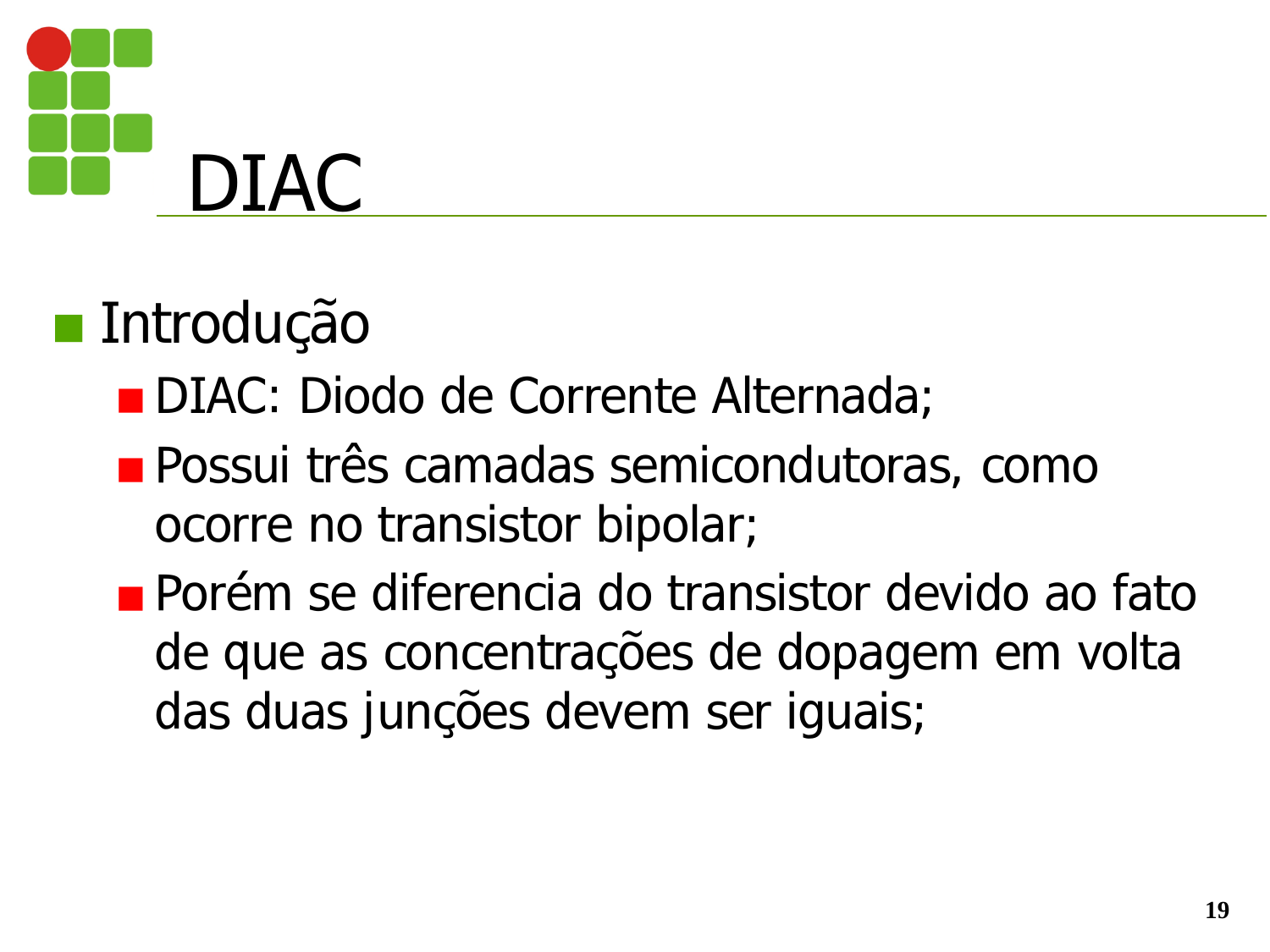

# DIAC
Introdução
DIAC: Diodo de Corrente Alternada;
Possui três camadas semicondutoras, como ocorre no transistor bipolar;
Porém se diferencia do transistor devido ao fato de que as concentrações de dopagem em volta das duas junções devem ser iguais;

19